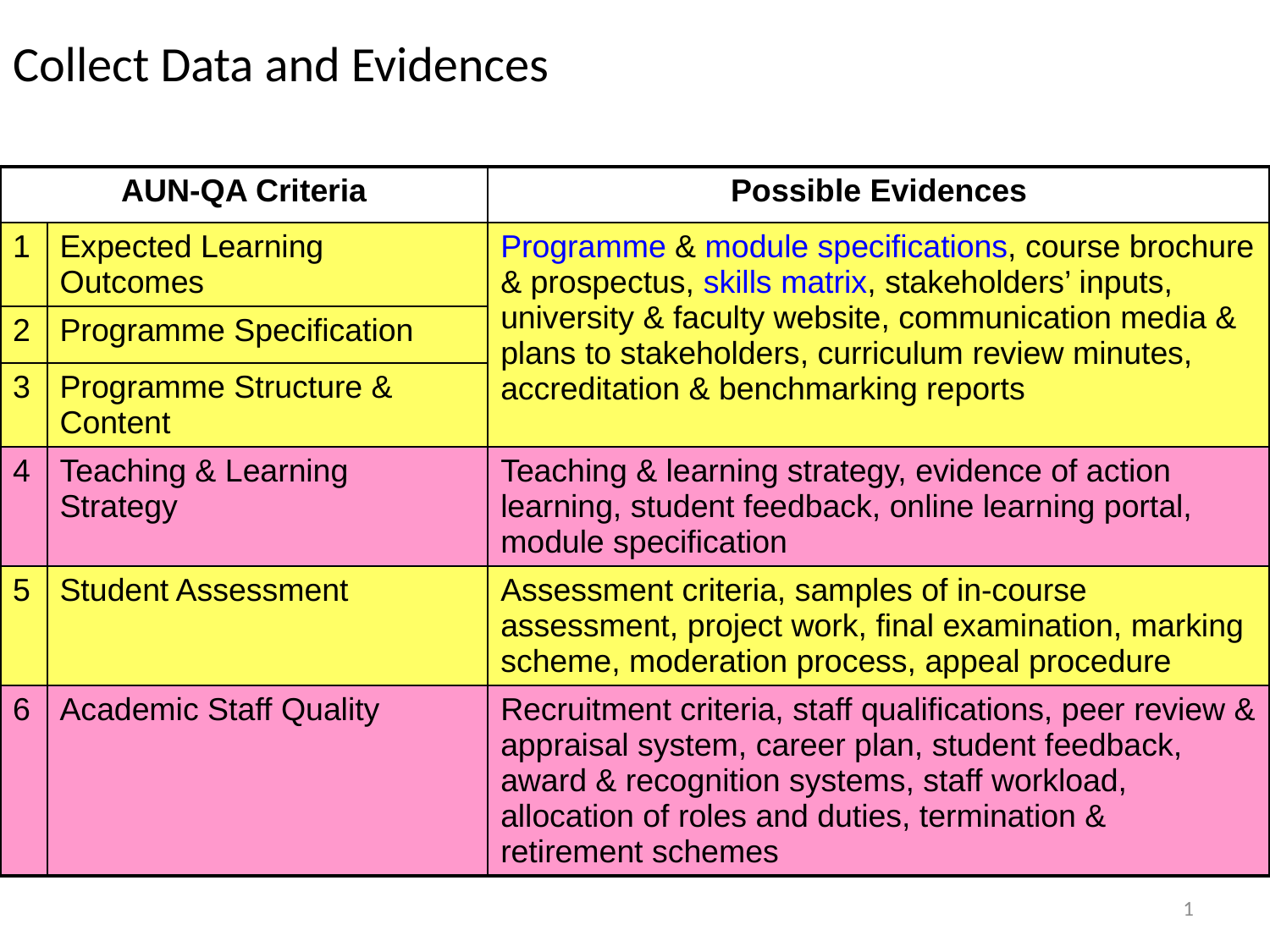

# Collect Data and Evidences
| AUN-QA Criteria |  | Possible Evidences |
| --- | --- | --- |
| 1 | Expected Learning Outcomes | Programme & module specifications, course brochure & prospectus, skills matrix, stakeholders’ inputs, university & faculty website, communication media & plans to stakeholders, curriculum review minutes, accreditation & benchmarking reports |
| 2 | Programme Specification |  |
| 3 | Programme Structure & Content |  |
| 4 | Teaching & Learning Strategy | Teaching & learning strategy, evidence of action learning, student feedback, online learning portal, module specification |
| 5 | Student Assessment | Assessment criteria, samples of in-course assessment, project work, final examination, marking scheme, moderation process, appeal procedure |
| 6 | Academic Staff Quality | Recruitment criteria, staff qualifications, peer review & appraisal system, career plan, student feedback, award & recognition systems, staff workload, allocation of roles and duties, termination & retirement schemes |
1
Do
P53-66